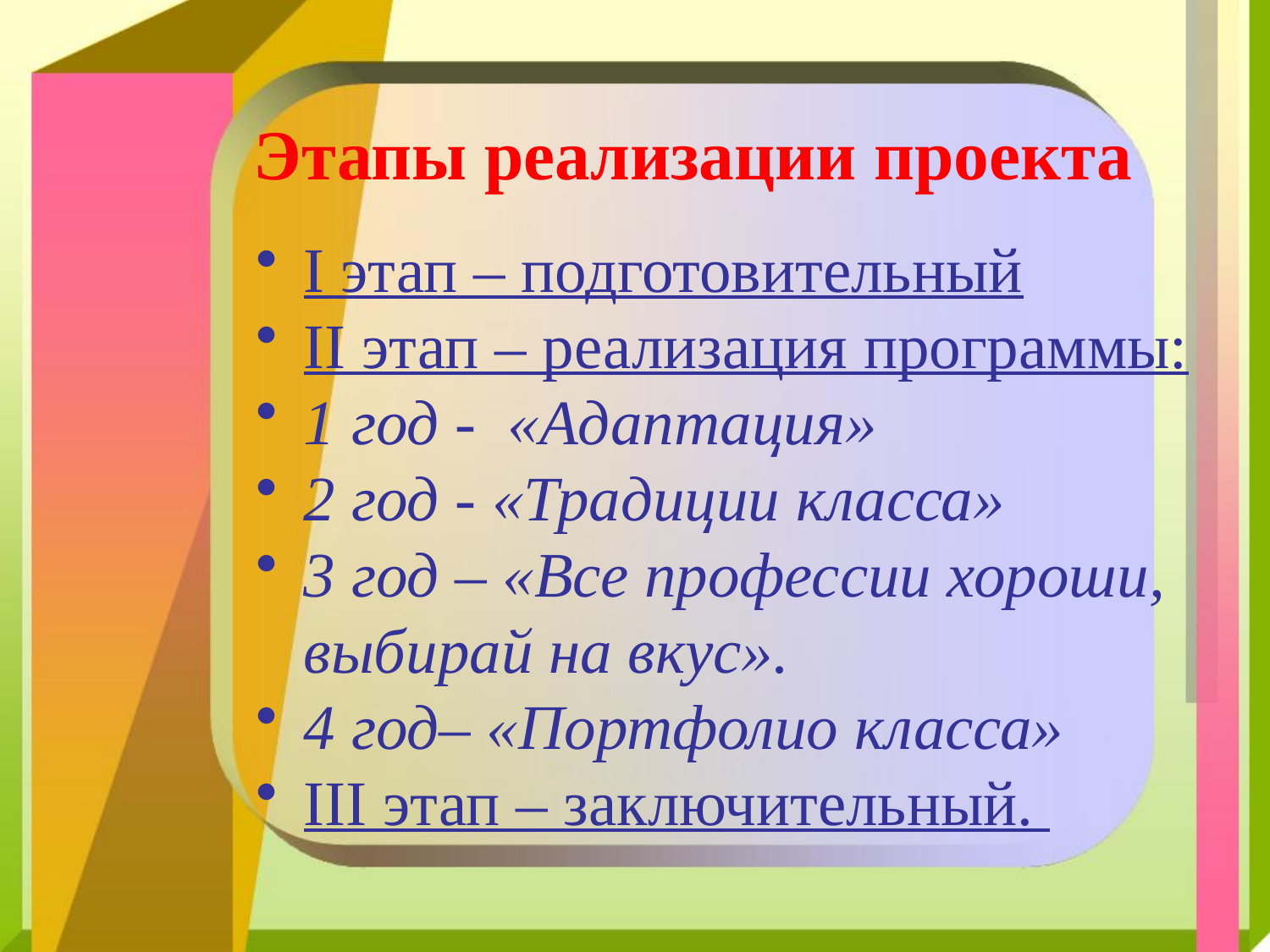

# Этапы реализации проекта
I этап – подготовительный
II этап – реализация программы:
1 год -  «Адаптация»
2 год - «Традиции класса»
3 год – «Все профессии хороши, выбирай на вкус».
4 год– «Портфолио класса»
III этап – заключительный.